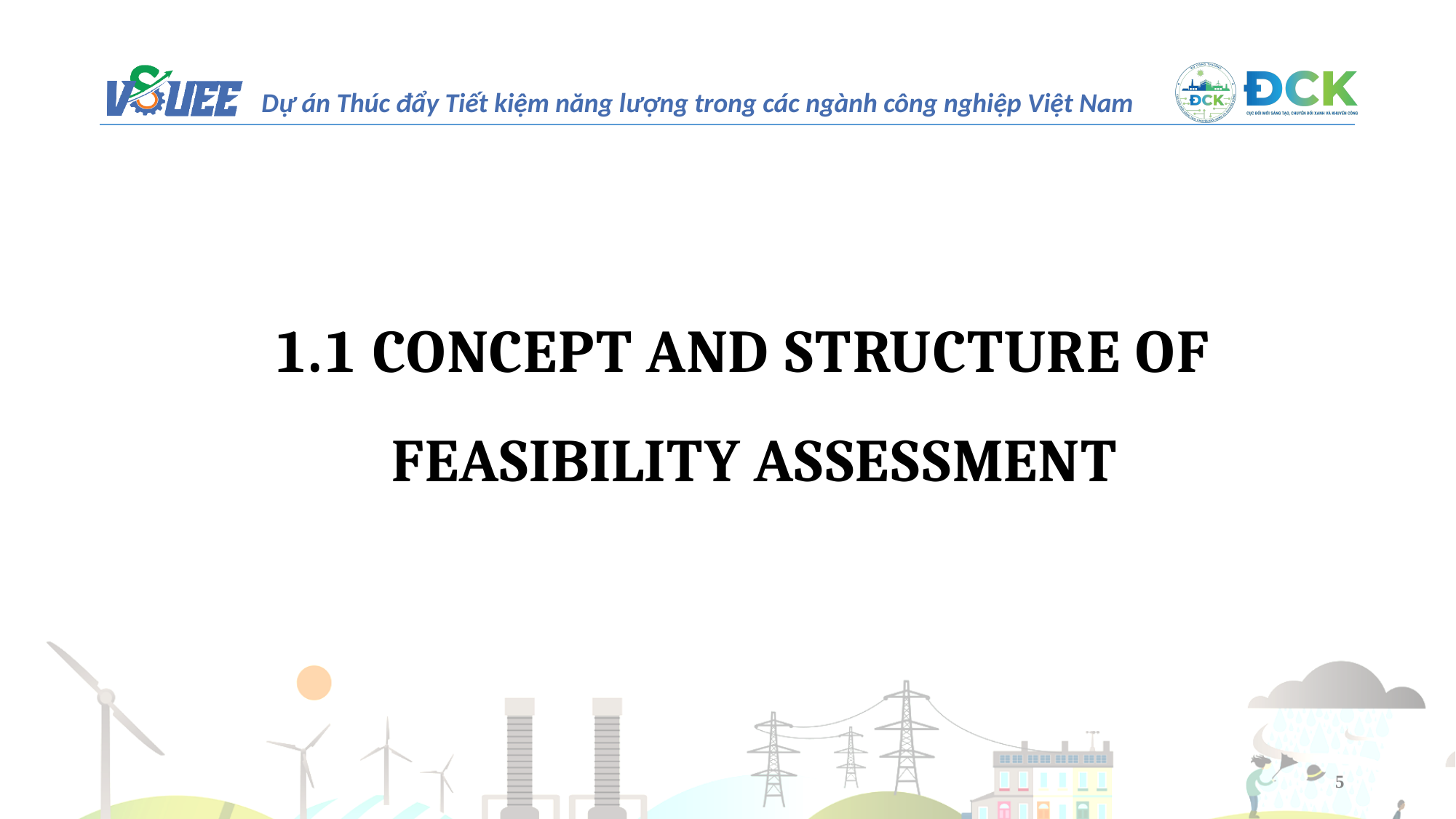

1.1 CONCEPT AND STRUCTURE OF FEASIBILITY ASSESSMENT
5